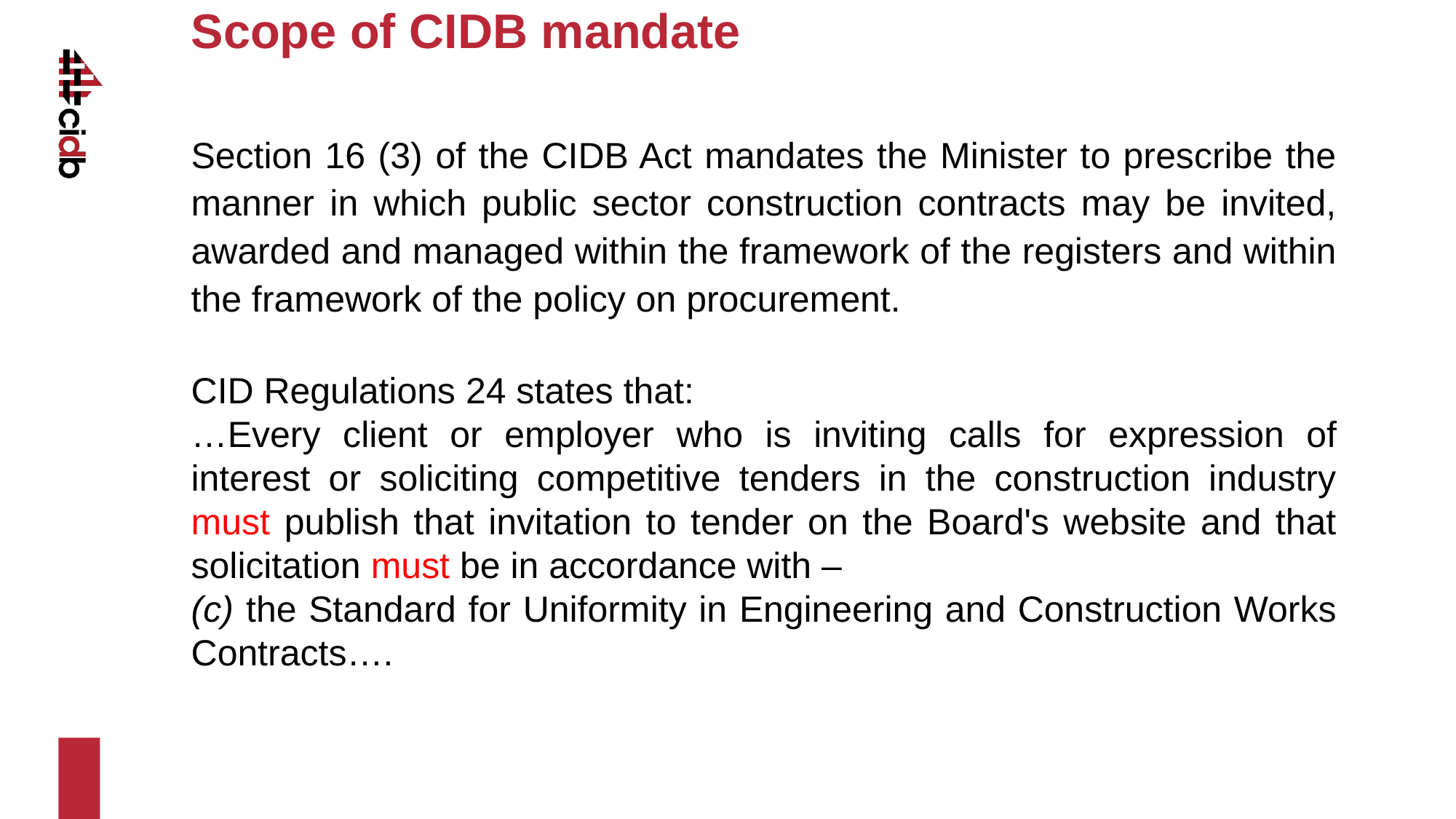

Scope of CIDB mandate
Section 16 (3) of the CIDB Act mandates the Minister to prescribe the manner in which public sector construction contracts may be invited, awarded and managed within the framework of the registers and within the framework of the policy on procurement.

CID Regulations 24 states that:
…Every client or employer who is inviting calls for expression of interest or soliciting competitive tenders in the construction industry must publish that invitation to tender on the Board's website and that solicitation must be in accordance with –
(c) the Standard for Uniformity in Engineering and Construction Works Contracts….